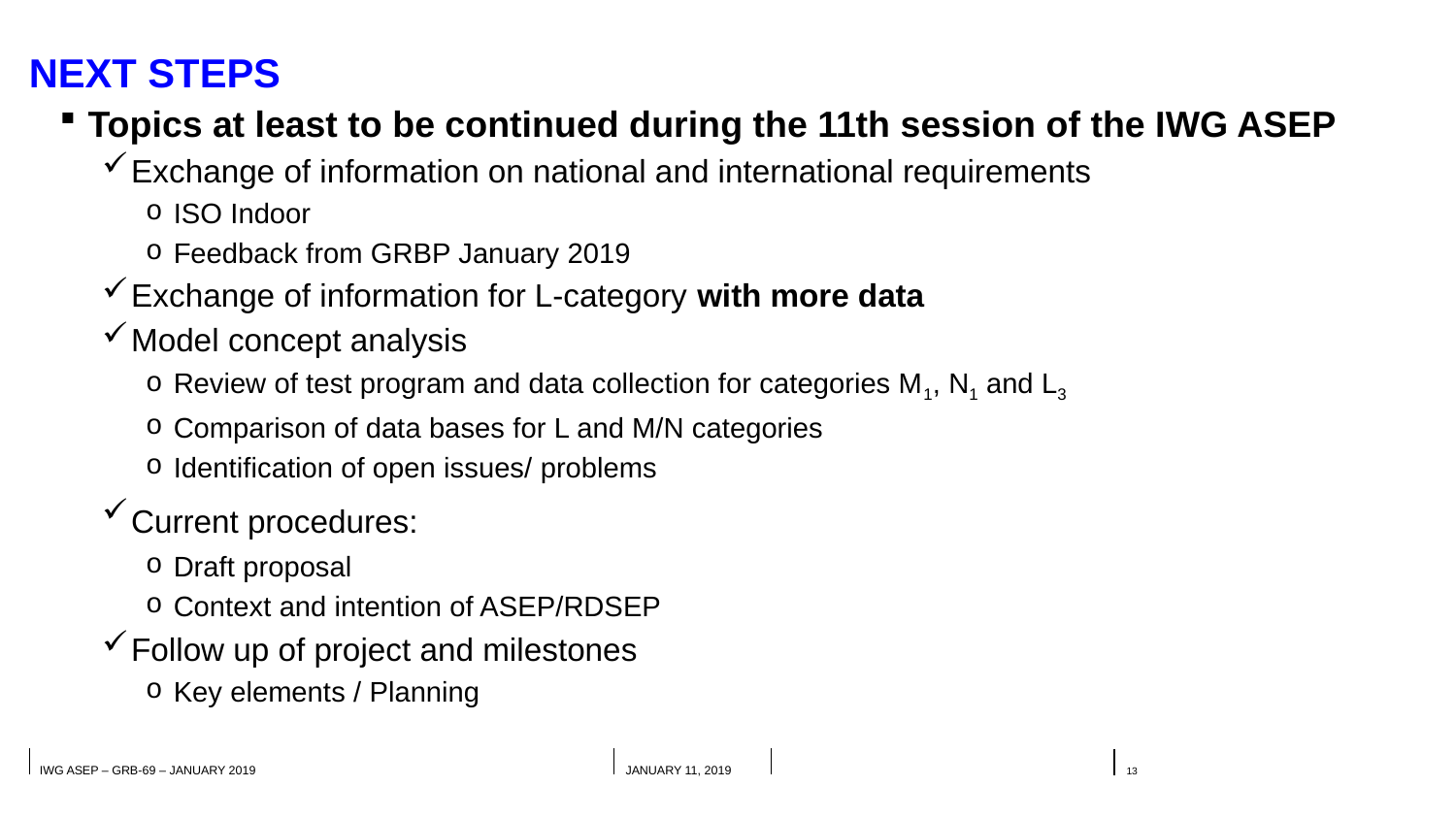

# NEXT STEPS
Topics at least to be continued during the 11th session of the IWG ASEP
Exchange of information on national and international requirements
ISO Indoor
Feedback from GRBP January 2019
Exchange of information for L-category with more data
Model concept analysis
Review of test program and data collection for categories M1, N1 and L3
Comparison of data bases for L and M/N categories
Identification of open issues/ problems
Current procedures:
Draft proposal
Context and intention of ASEP/RDSEP
Follow up of project and milestones
Key elements / Planning